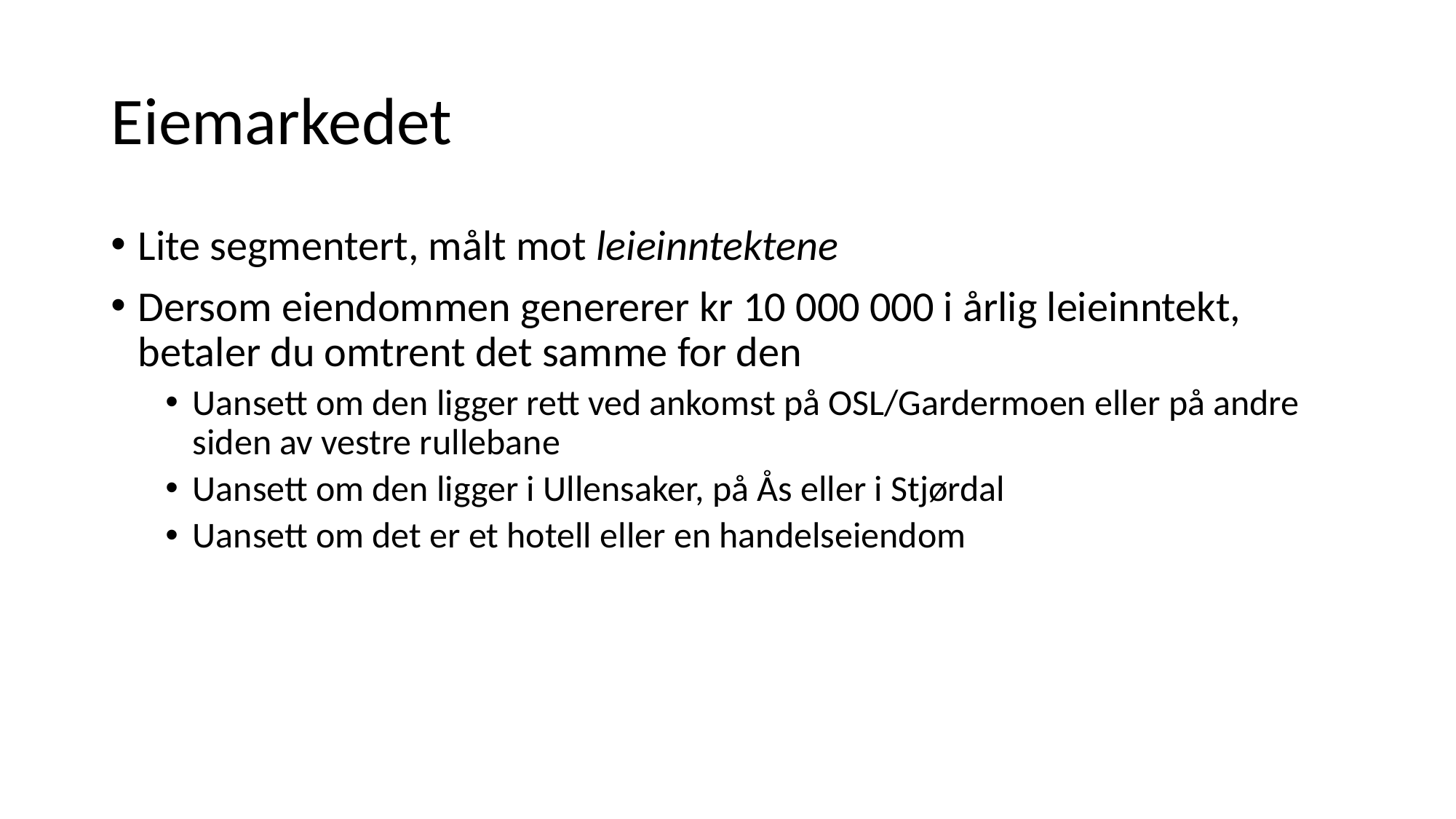

# Eiemarkedet
Lite segmentert, målt mot leieinntektene
Dersom eiendommen genererer kr 10 000 000 i årlig leieinntekt, betaler du omtrent det samme for den
Uansett om den ligger rett ved ankomst på OSL/Gardermoen eller på andre siden av vestre rullebane
Uansett om den ligger i Ullensaker, på Ås eller i Stjørdal
Uansett om det er et hotell eller en handelseiendom